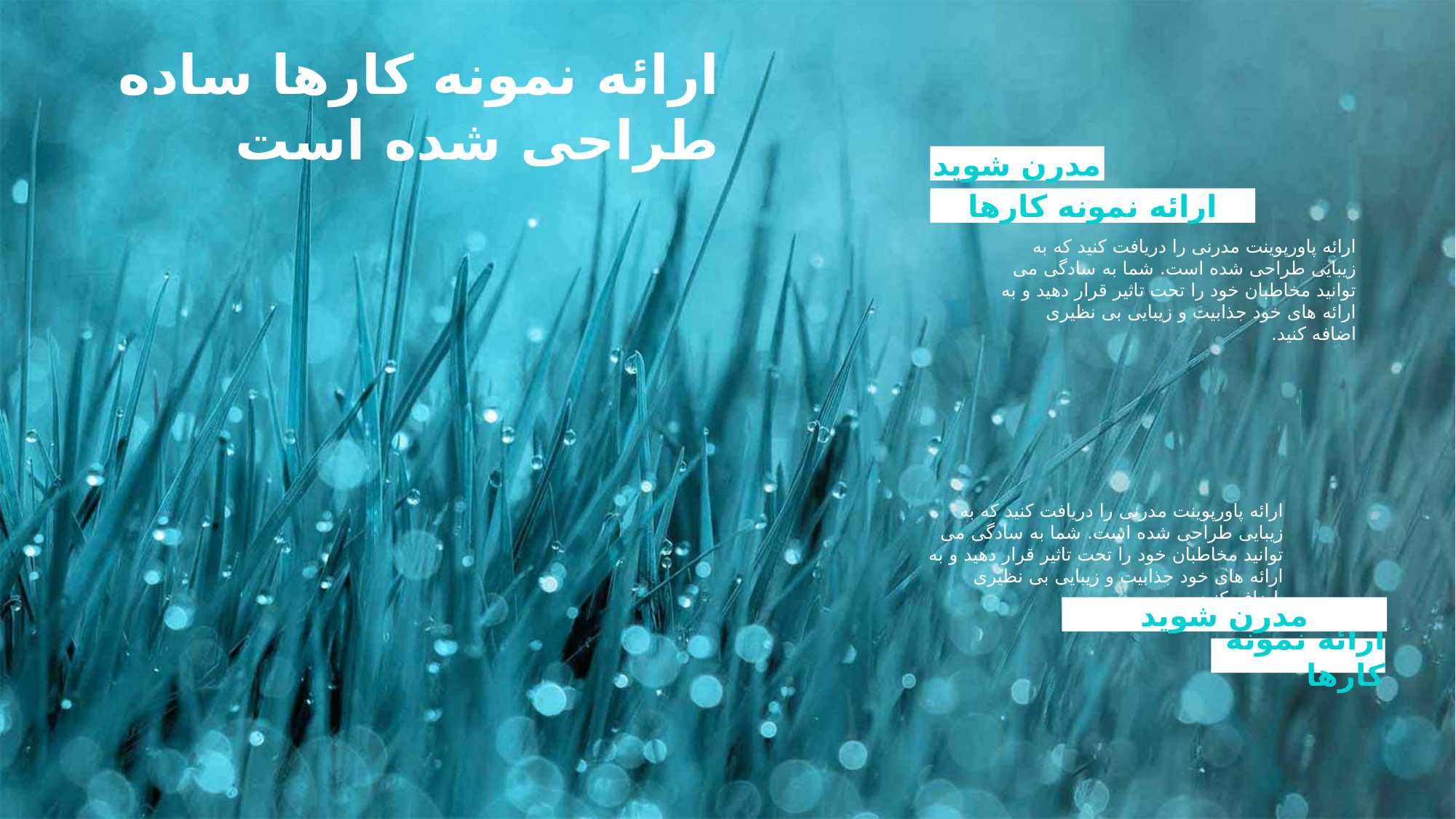

ارائه نمونه کارها ساده طراحی شده است
مدرن شوید
ارائه نمونه کارها
ارائه پاورپوینت مدرنی را دریافت کنید که به زیبایی طراحی شده است. شما به سادگی می توانید مخاطبان خود را تحت تاثیر قرار دهید و به ارائه های خود جذابیت و زیبایی بی نظیری اضافه کنید.
ارائه پاورپوینت مدرنی را دریافت کنید که به زیبایی طراحی شده است. شما به سادگی می توانید مخاطبان خود را تحت تاثیر قرار دهید و به ارائه های خود جذابیت و زیبایی بی نظیری اضافه کنید.
مدرن شوید
ارائه نمونه کارها